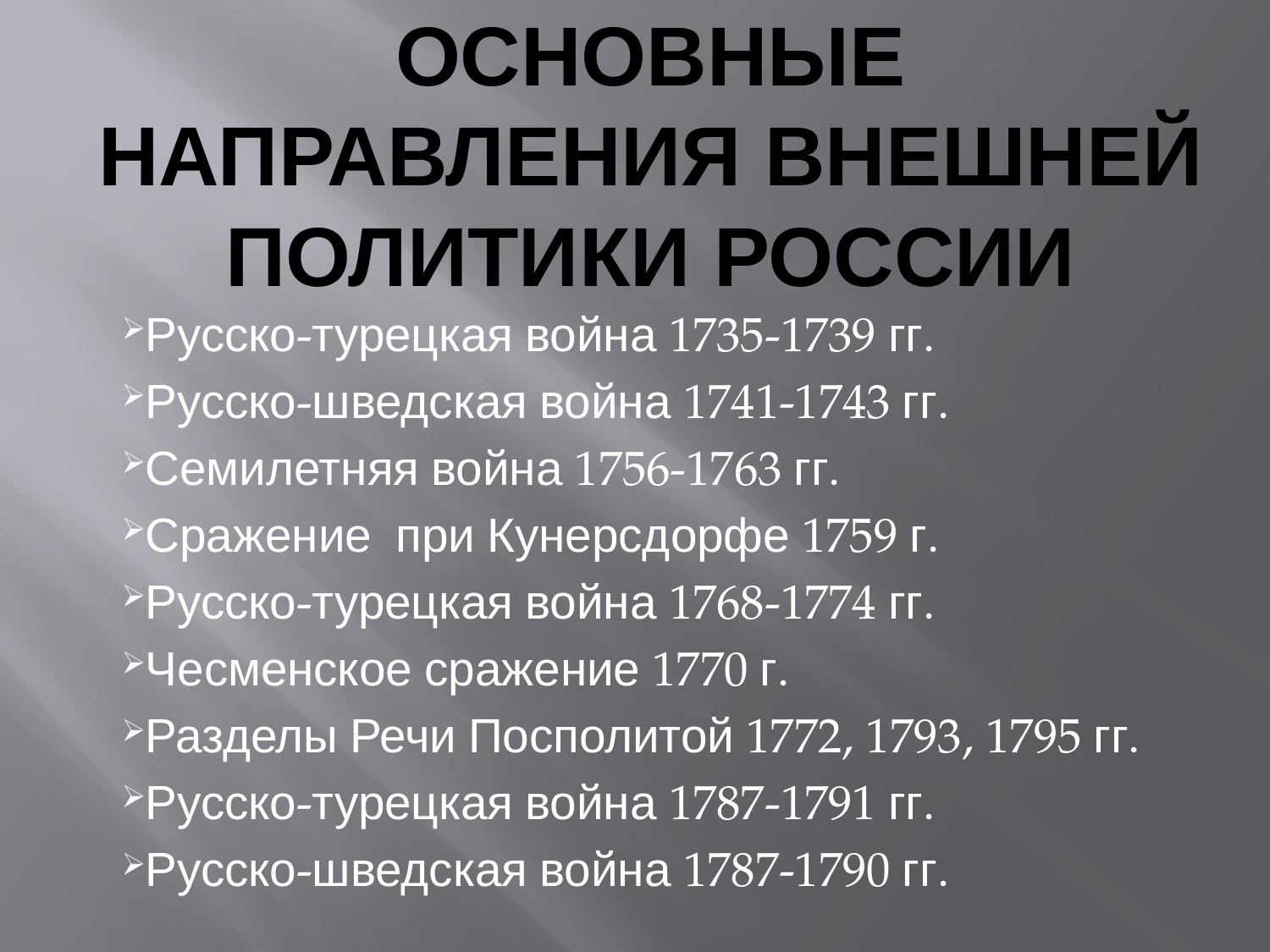

# Основные направления внешней политики россии
Русско-турецкая война 1735-1739 гг.
Русско-шведская война 1741-1743 гг.
Семилетняя война 1756-1763 гг.
Сражение  при Кунерсдорфе 1759 г.
Русско-турецкая война 1768-1774 гг.
Чесменское сражение 1770 г.
Разделы Речи Посполитой 1772, 1793, 1795 гг.
Русско-турецкая война 1787-1791 гг.
Русско-шведская война 1787-1790 гг.